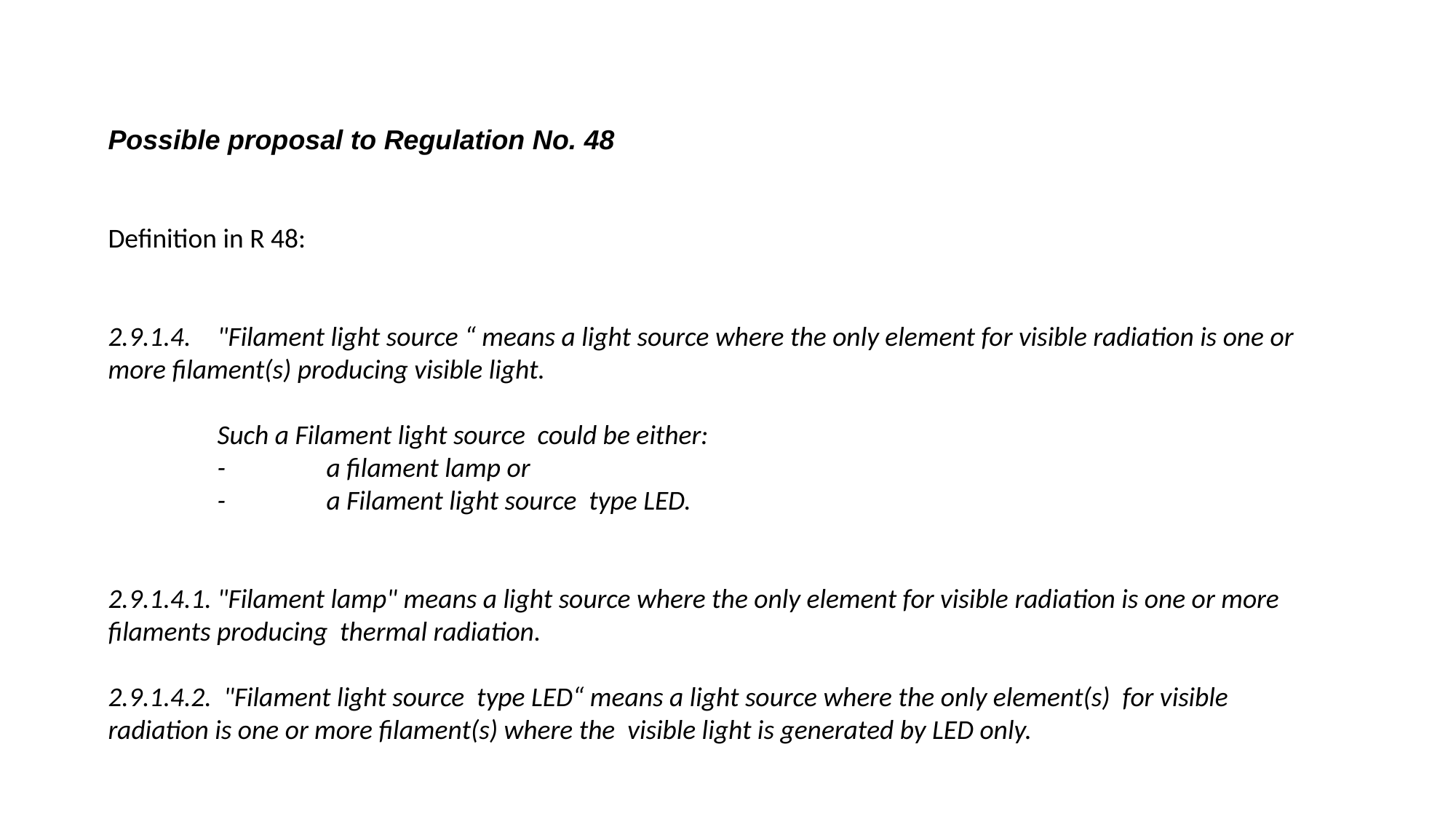

Possible proposal to Regulation No. 48

Definition in R 48:

2.9.1.4. 	"Filament light source “ means a light source where the only element for visible radiation is one or 	more filament(s) producing visible light.

	Such a Filament light source  could be either:
	-	a filament lamp or
	-	a Filament light source  type LED.

2.9.1.4.1.	"Filament lamp" means a light source where the only element for visible radiation is one or more 	filaments producing  thermal radiation.

2.9.1.4.2.	 "Filament light source  type LED“ means a light source where the only element(s)  for visible 	radiation is one or more filament(s) where the  visible light is generated by LED only.